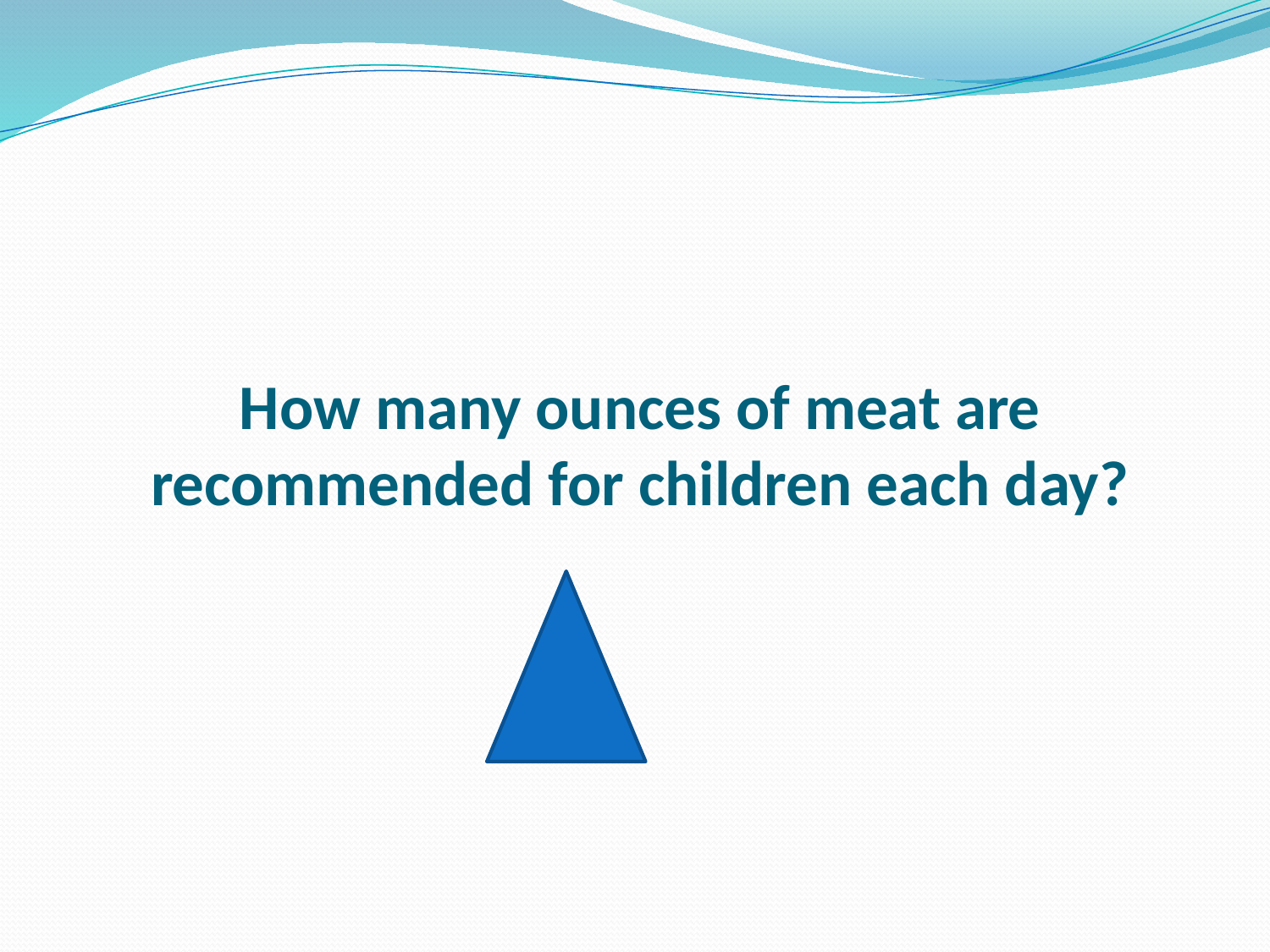

# How many ounces of meat are recommended for children each day?